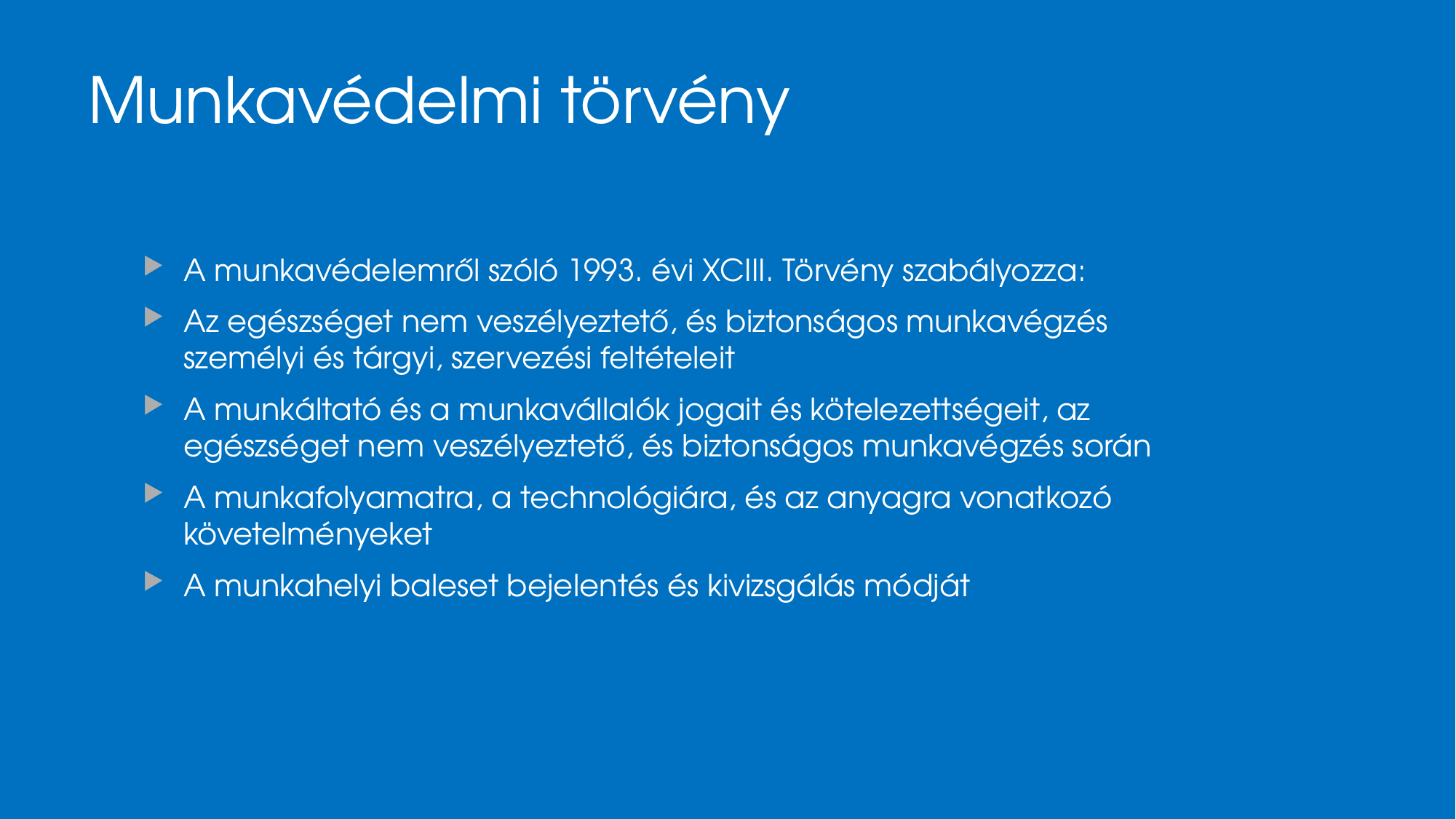

# Munkavédelmi törvény
A munkavédelemről szóló 1993. évi XCIII. Törvény szabályozza:
Az egészséget nem veszélyeztető, és biztonságos munkavégzés személyi és tárgyi, szervezési feltételeit
A munkáltató és a munkavállalók jogait és kötelezettségeit, az egészséget nem veszélyeztető, és biztonságos munkavégzés során
A munkafolyamatra, a technológiára, és az anyagra vonatkozó követelményeket
A munkahelyi baleset bejelentés és kivizsgálás módját